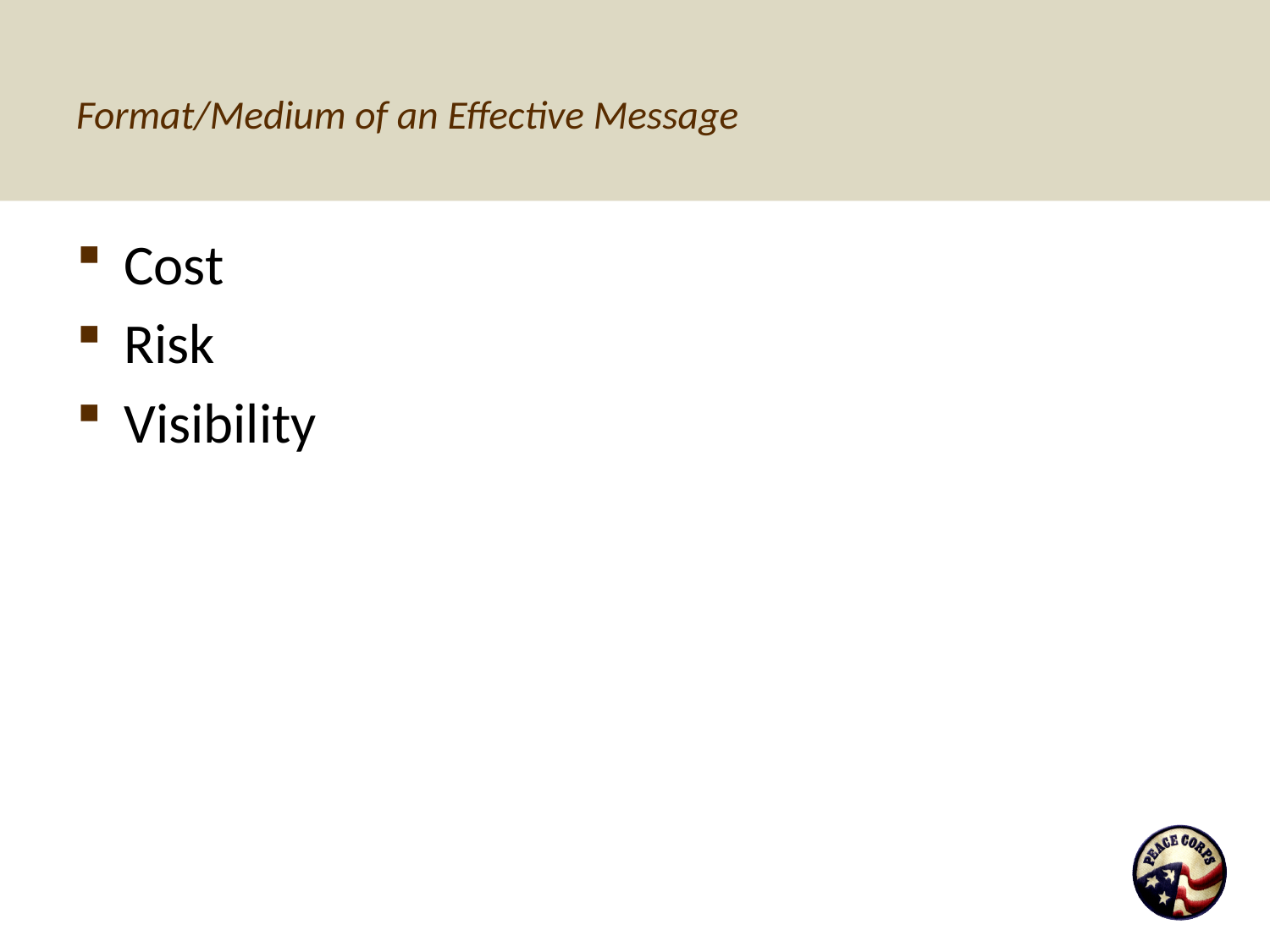

# Format/Medium of an Effective Message
Cost
Risk
Visibility